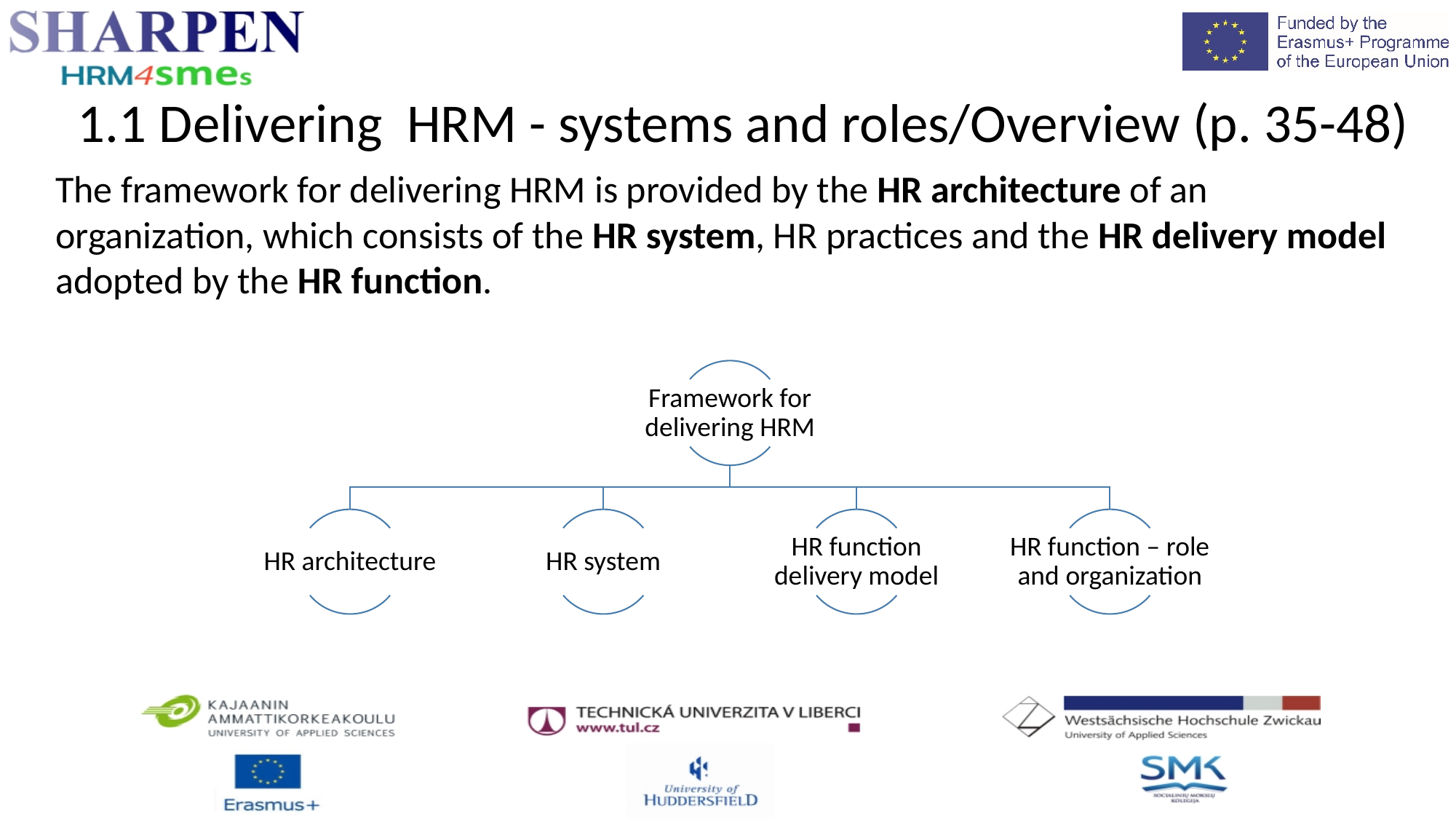

1.1 Delivering  HRM - systems and roles/Overview (p. 35-48)
The framework for delivering HRM is provided by the HR architecture of an organization, which consists of the HR system, HR practices and the HR delivery model adopted by the HR function.
Framework for delivering HRM
HR architecture
HR system
HR function delivery model
HR function – role and organization